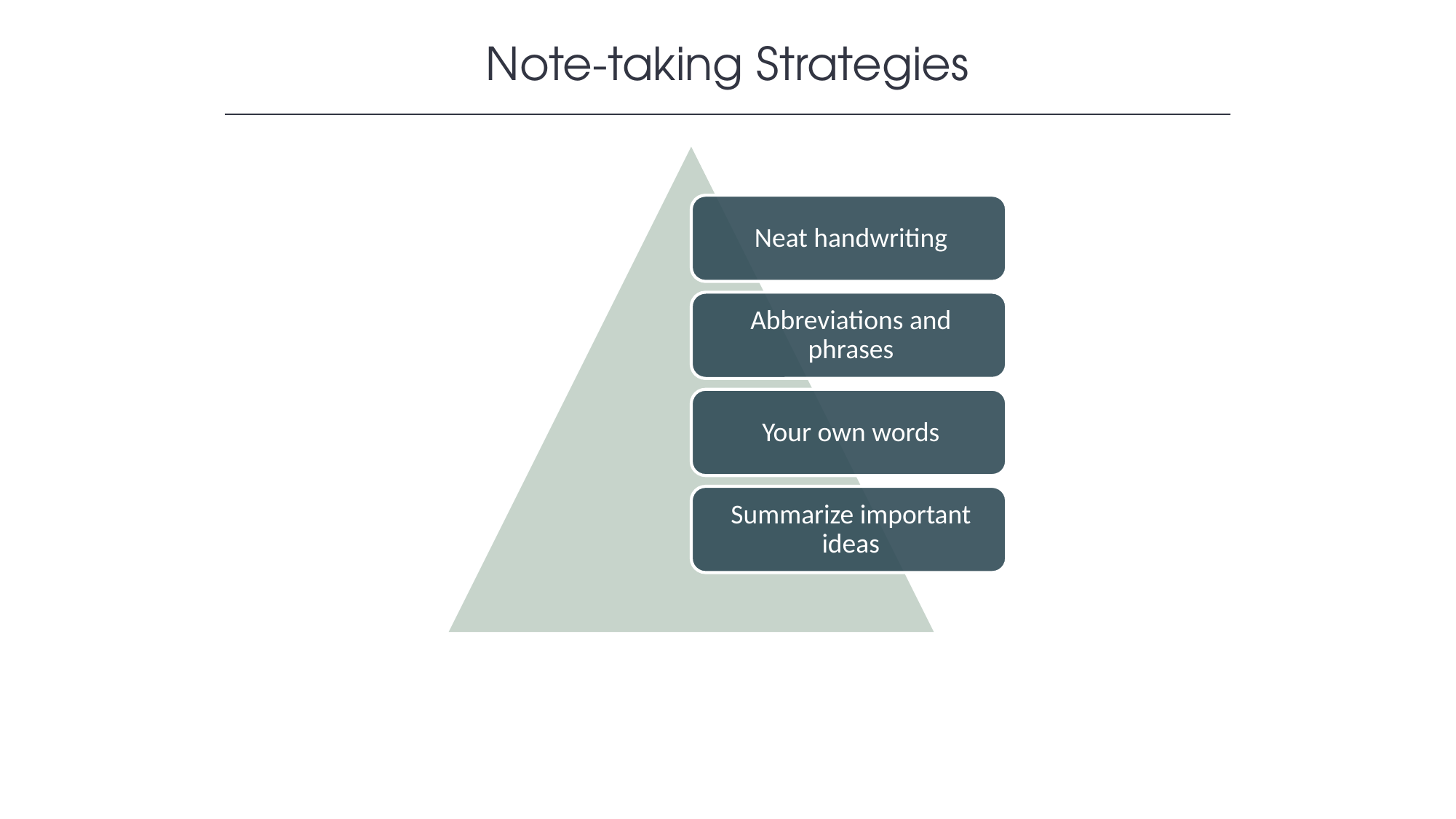

Note-taking Strategies
Neat handwriting
Abbreviations and phrases
Your own words
Summarize important ideas